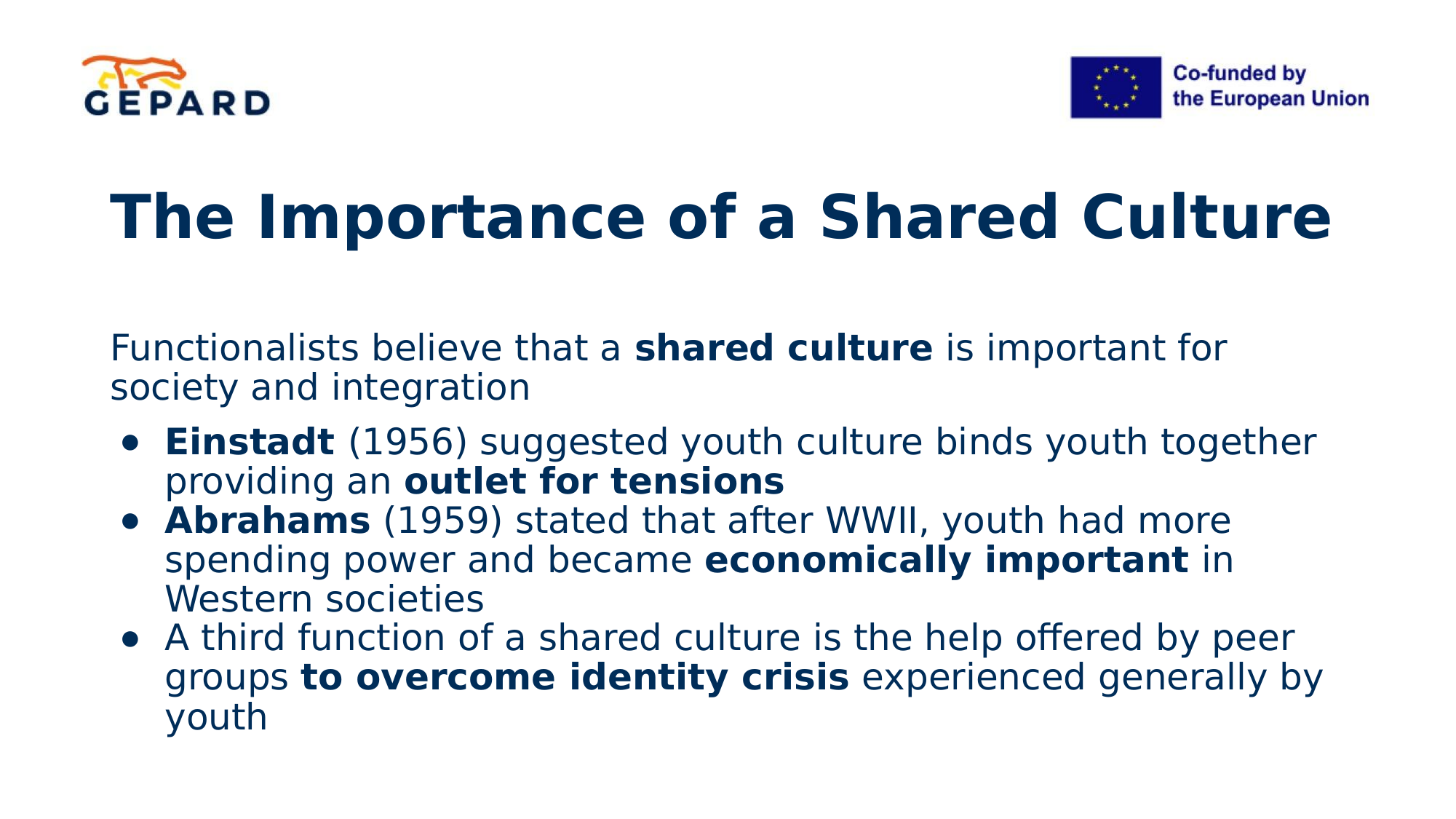

# The Importance of a Shared Culture
Functionalists believe that a shared culture is important for society and integration
Einstadt (1956) suggested youth culture binds youth together providing an outlet for tensions
Abrahams (1959) stated that after WWII, youth had more spending power and became economically important in Western societies
A third function of a shared culture is the help offered by peer groups to overcome identity crisis experienced generally by youth